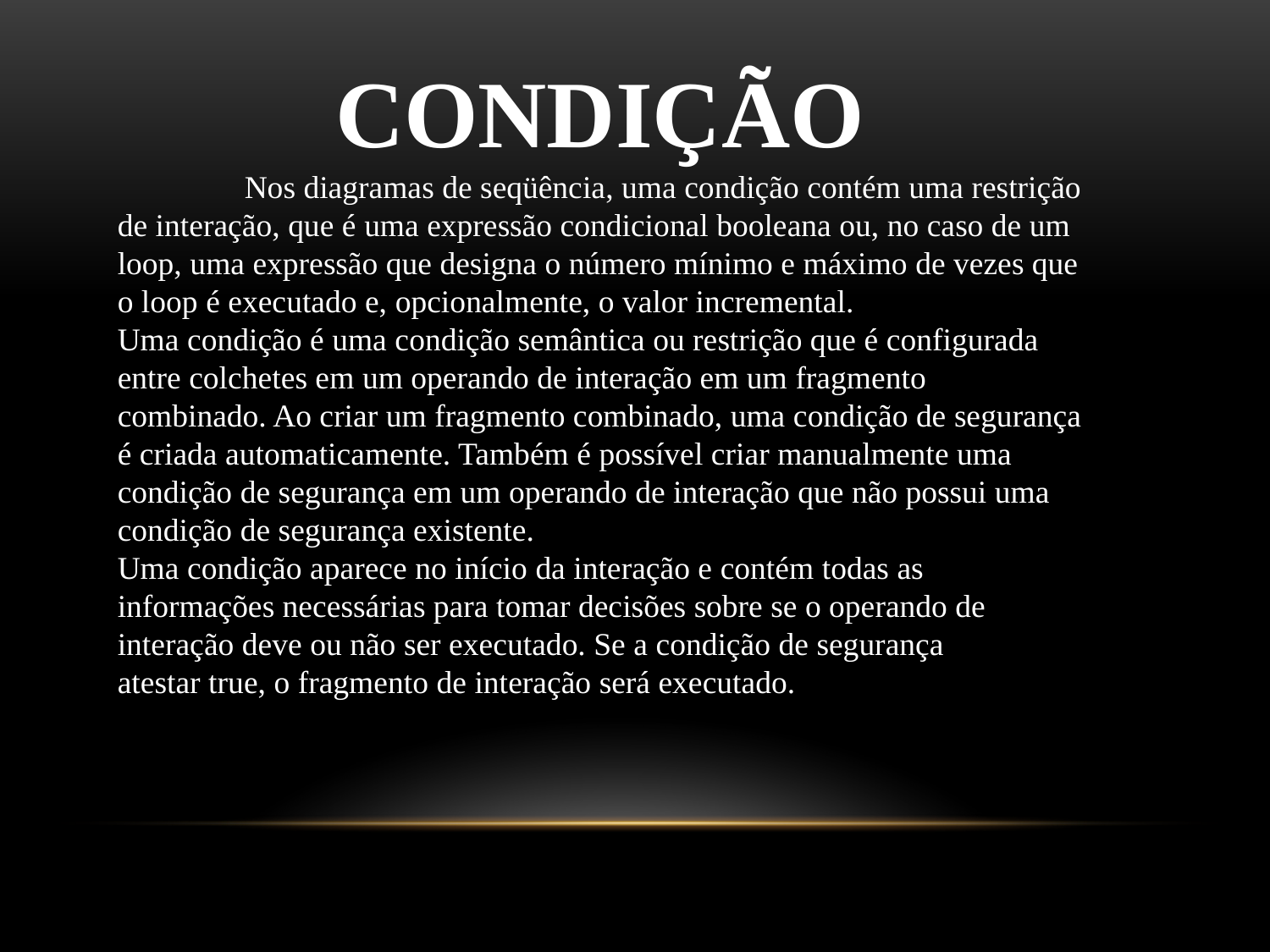

CONDIÇÃO
	Nos diagramas de seqüência, uma condição contém uma restrição de interação, que é uma expressão condicional booleana ou, no caso de um loop, uma expressão que designa o número mínimo e máximo de vezes que o loop é executado e, opcionalmente, o valor incremental.
Uma condição é uma condição semântica ou restrição que é configurada entre colchetes em um operando de interação em um fragmento combinado. Ao criar um fragmento combinado, uma condição de segurança é criada automaticamente. Também é possível criar manualmente uma condição de segurança em um operando de interação que não possui uma condição de segurança existente.
Uma condição aparece no início da interação e contém todas as informações necessárias para tomar decisões sobre se o operando de interação deve ou não ser executado. Se a condição de segurança atestar true, o fragmento de interação será executado.